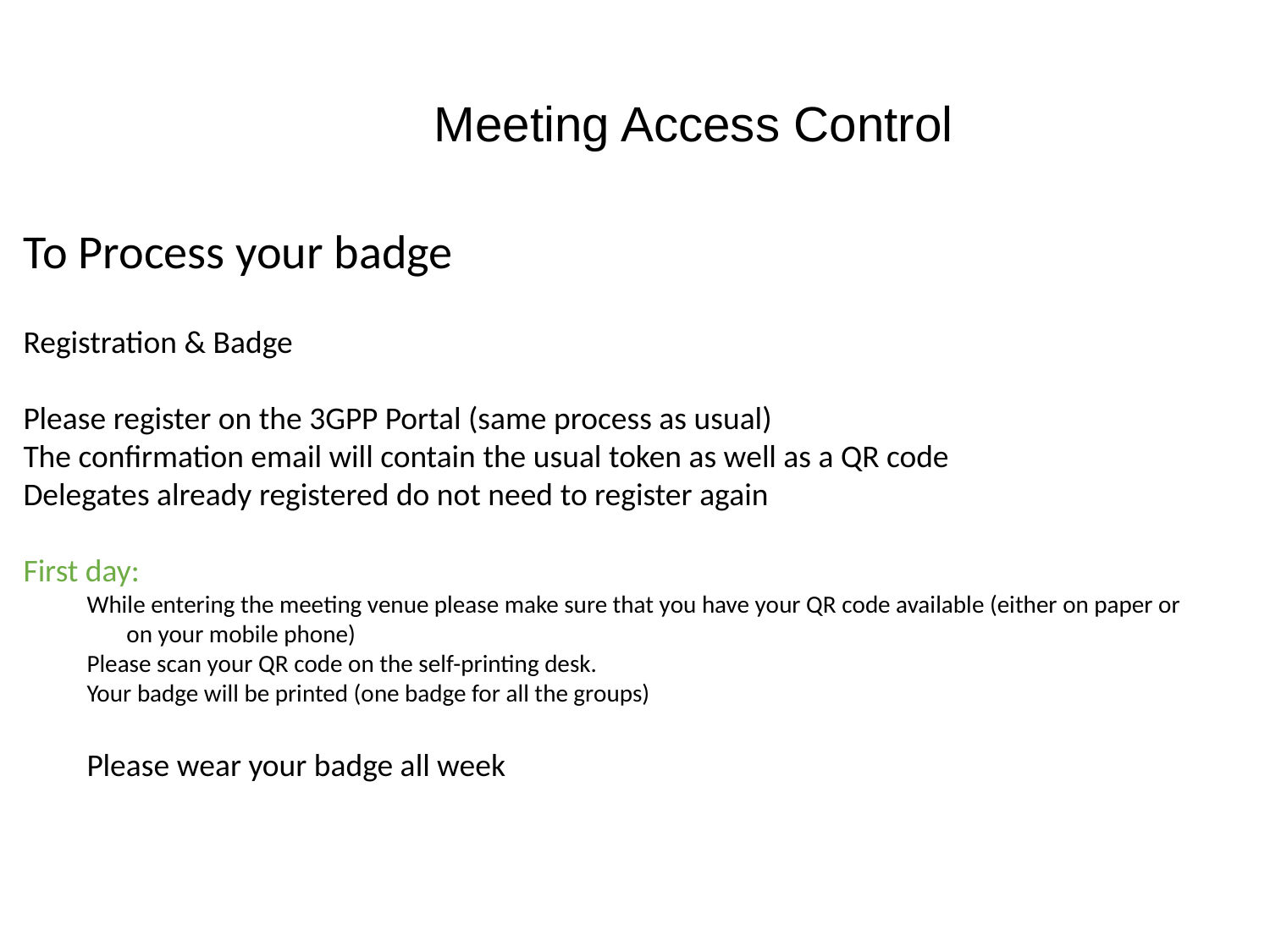

Meeting Access Control

To Process your badge

Registration & Badge

Please register on the 3GPP Portal (same process as usual)
The confirmation email will contain the usual token as well as a QR code
Delegates already registered do not need to register again

First day:
While entering the meeting venue please make sure that you have your QR code available (either on paper or on your mobile phone)
Please scan your QR code on the self-printing desk.
Your badge will be printed (one badge for all the groups)

Please wear your badge all week

#